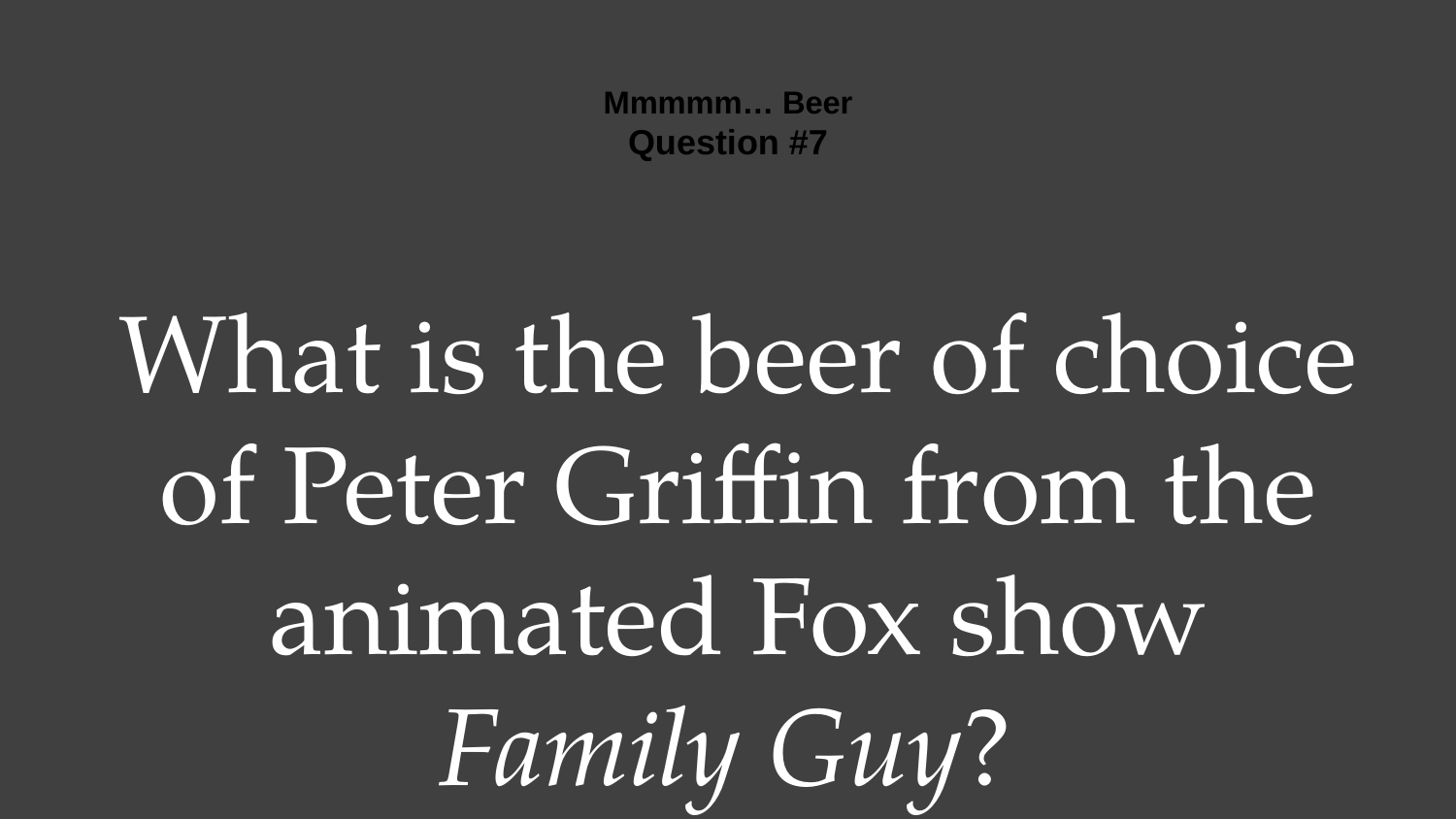

# Mmmmm… Beer Question #7
What is the beer of choice of Peter Griffin from the animated Fox show Family Guy?